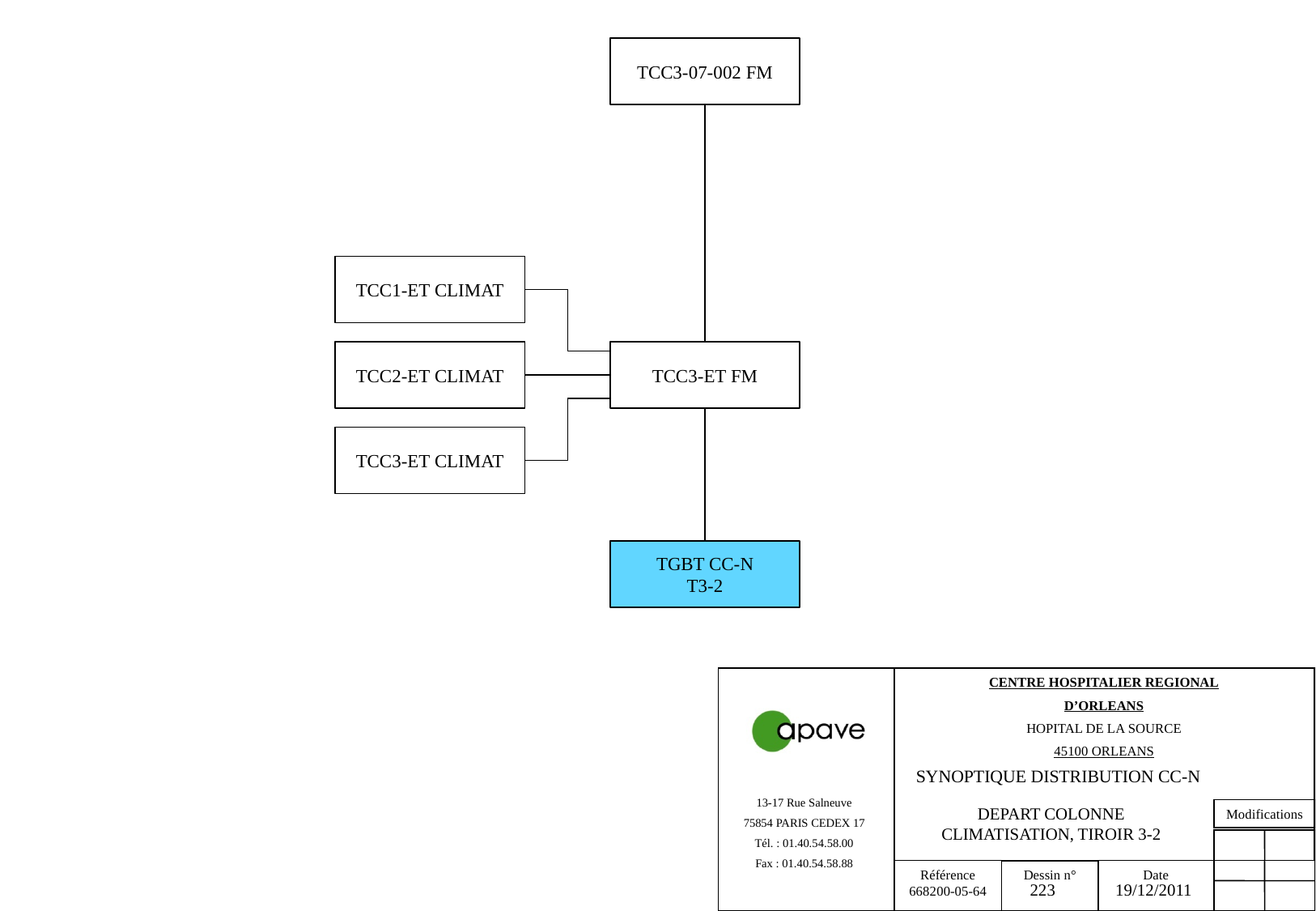

TCC3-07-002 FM
TCC1-ET CLIMAT
TCC2-ET CLIMAT
TCC3-ET FM
TCC3-ET CLIMAT
TGBT CC-N
T3-2
SYNOPTIQUE DISTRIBUTION CC-N
DEPART COLONNE CLIMATISATION, TIROIR 3-2
223
19/12/2011